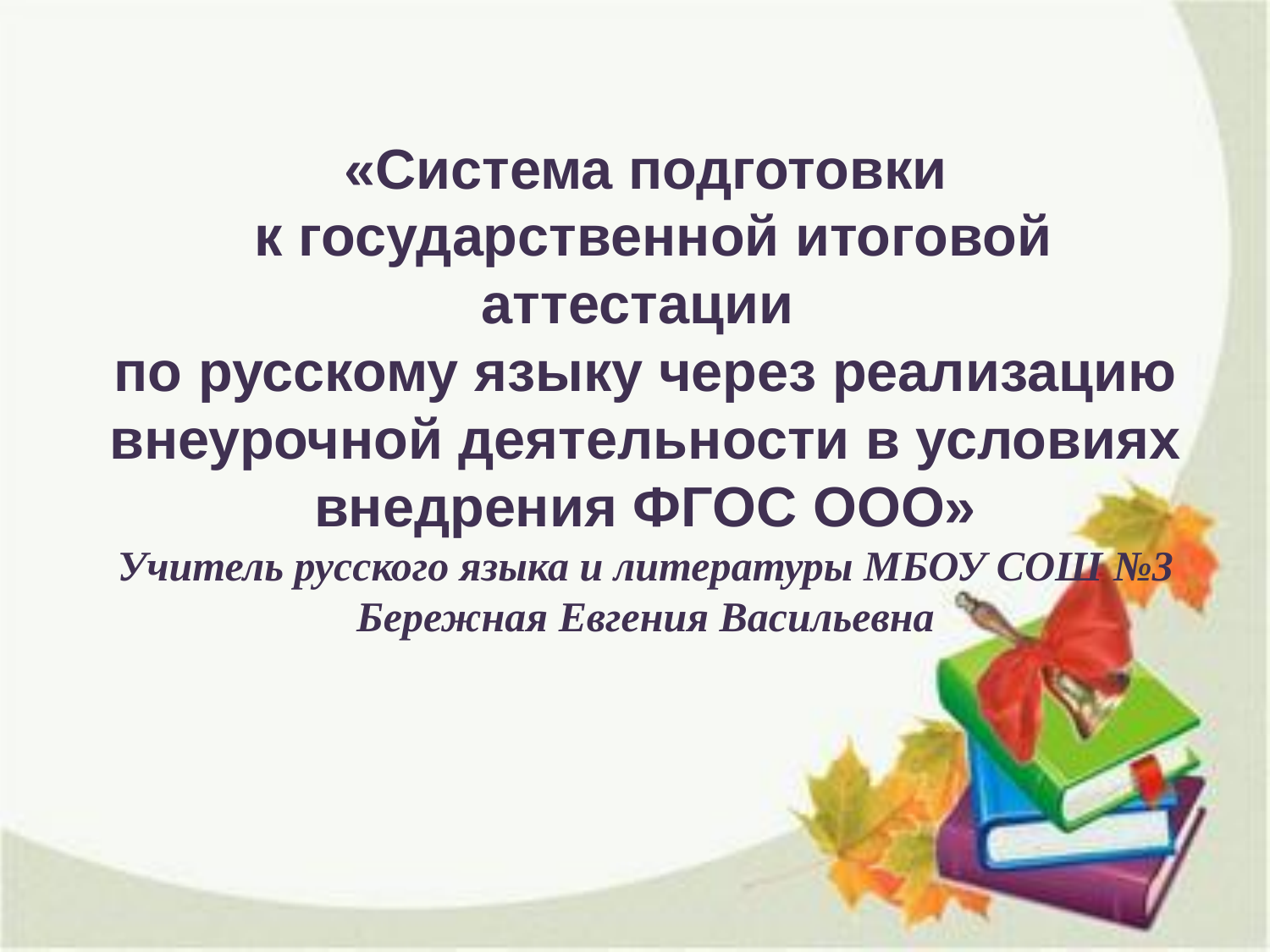

«Система подготовки
 к государственной итоговой аттестации
по русскому языку через реализацию внеурочной деятельности в условиях внедрения ФГОС ООО»
Учитель русского языка и литературы МБОУ СОШ №3
Бережная Евгения Васильевна